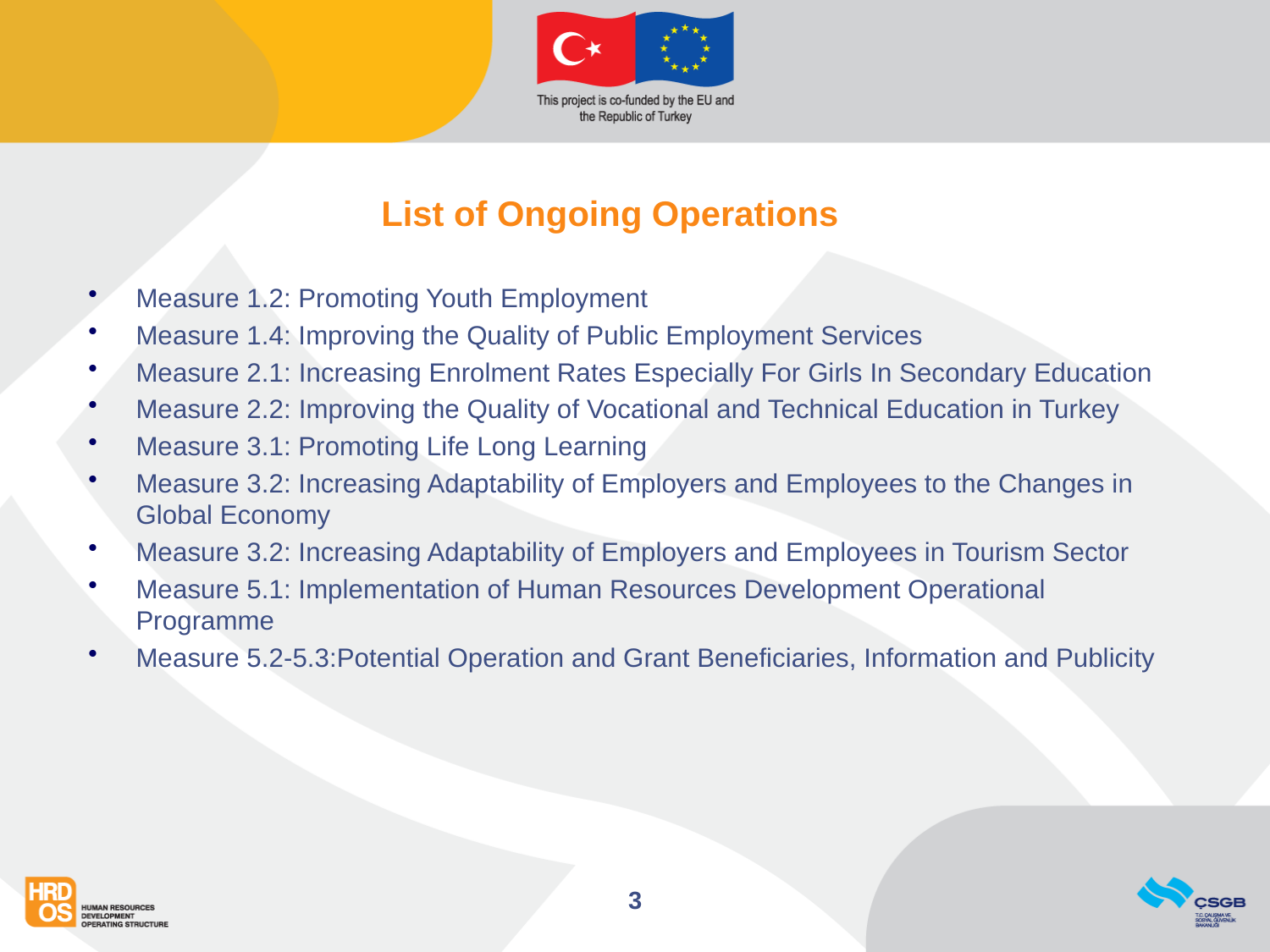

# List of Ongoing Operations
Measure 1.2: Promoting Youth Employment
Measure 1.4: Improving the Quality of Public Employment Services
Measure 2.1: Increasing Enrolment Rates Especially For Girls In Secondary Education
Measure 2.2: Improving the Quality of Vocational and Technical Education in Turkey
Measure 3.1: Promoting Life Long Learning
Measure 3.2: Increasing Adaptability of Employers and Employees to the Changes in Global Economy
Measure 3.2: Increasing Adaptability of Employers and Employees in Tourism Sector
Measure 5.1: Implementation of Human Resources Development Operational Programme
Measure 5.2-5.3:Potential Operation and Grant Beneficiaries, Information and Publicity

3